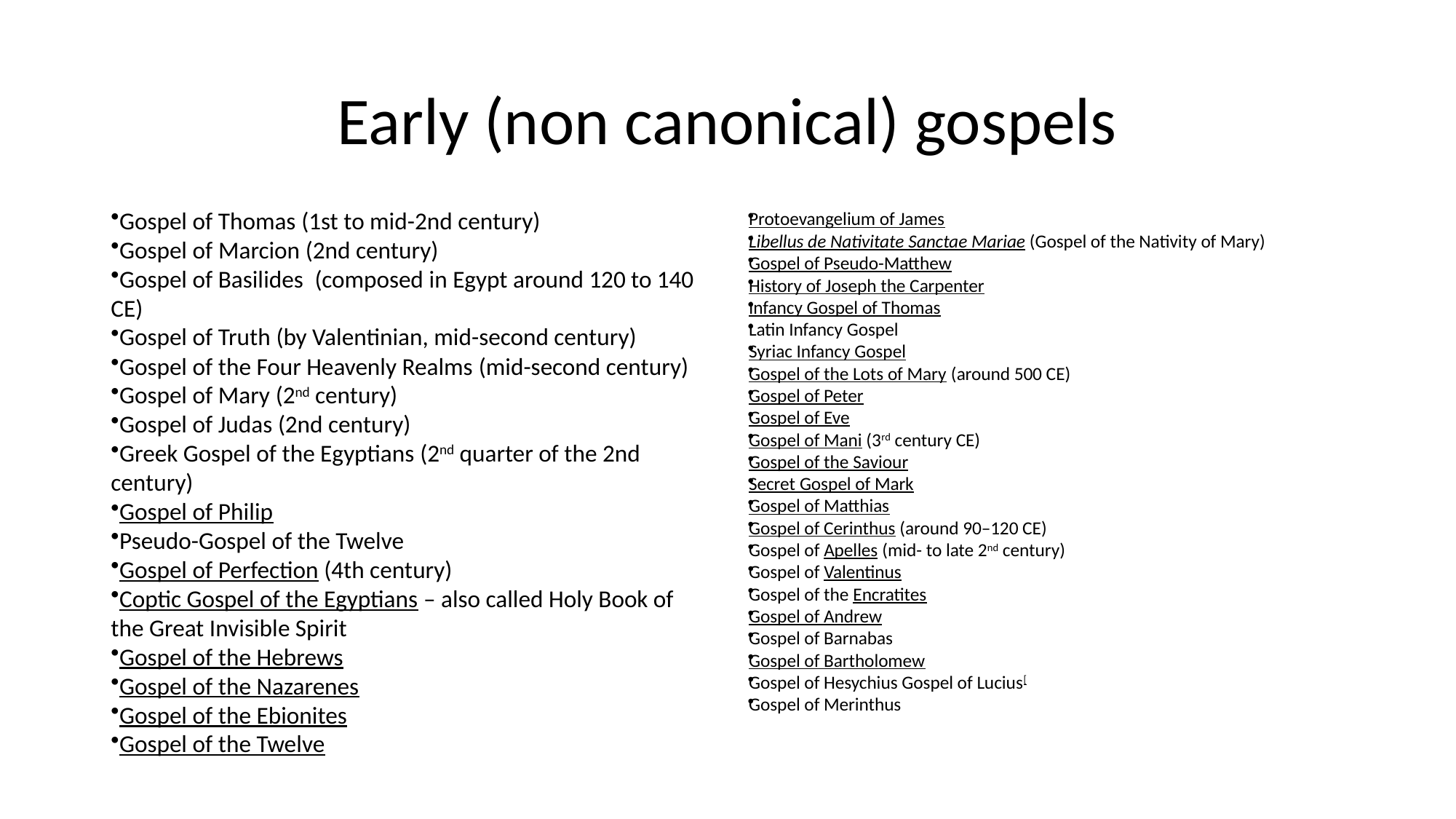

# Early (non canonical) gospels

Gospel of Thomas (1st to mid-2nd century)
Gospel of Marcion (2nd century)
Gospel of Basilides  (composed in Egypt around 120 to 140 CE)
Gospel of Truth (by Valentinian, mid-second century)
Gospel of the Four Heavenly Realms (mid-second century)
Gospel of Mary (2nd century)
Gospel of Judas (2nd century)
Greek Gospel of the Egyptians (2nd quarter of the 2nd century)
Gospel of Philip
Pseudo-Gospel of the Twelve
Gospel of Perfection (4th century)
Coptic Gospel of the Egyptians – also called Holy Book of the Great Invisible Spirit
Gospel of the Hebrews
Gospel of the Nazarenes
Gospel of the Ebionites
Gospel of the Twelve

Protoevangelium of James
Libellus de Nativitate Sanctae Mariae (Gospel of the Nativity of Mary)
Gospel of Pseudo-Matthew
History of Joseph the Carpenter
Infancy Gospel of Thomas
Latin Infancy Gospel
Syriac Infancy Gospel
Gospel of the Lots of Mary (around 500 CE)
Gospel of Peter
Gospel of Eve
Gospel of Mani (3rd century CE)
Gospel of the Saviour
Secret Gospel of Mark
Gospel of Matthias
Gospel of Cerinthus (around 90–120 CE)
Gospel of Apelles (mid- to late 2nd century)
Gospel of Valentinus
Gospel of the Encratites
Gospel of Andrew
Gospel of Barnabas
Gospel of Bartholomew
Gospel of Hesychius Gospel of Lucius[
Gospel of Merinthus